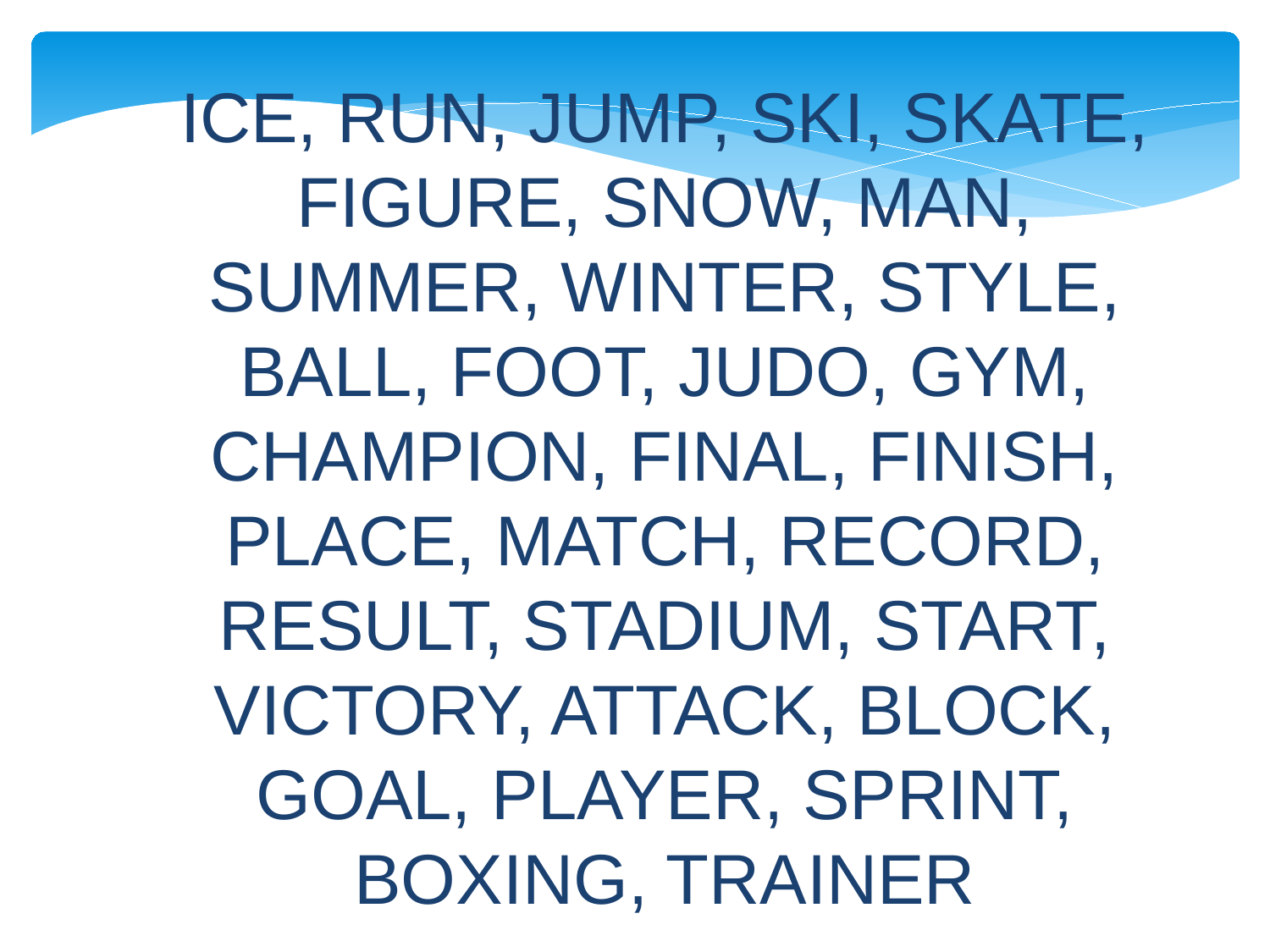

ICE, RUN, JUMP, SKI, SKATE, FIGURE, SNOW, MAN, SUMMER, WINTER, STYLE, BALL, FOOT, JUDO, GYM, CHAMPION, FINAL, FINISH, PLACE, MATCH, RECORD, RESULT, STADIUM, START, VICTORY, ATTACK, BLOCK, GOAL, PLAYER, SPRINT, BOXING, TRAINER